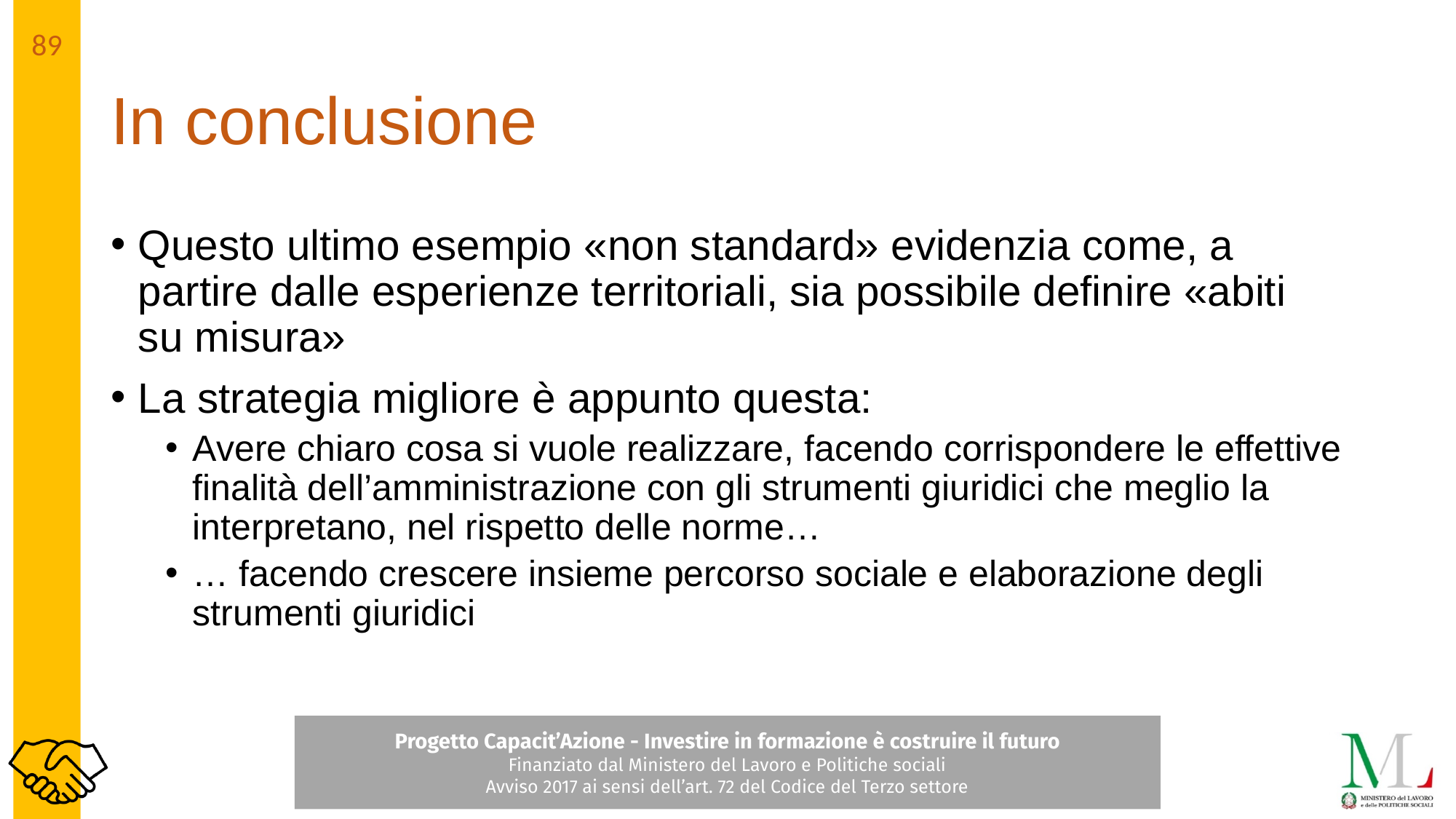

# In conclusione
Questo ultimo esempio «non standard» evidenzia come, a partire dalle esperienze territoriali, sia possibile definire «abiti su misura»
La strategia migliore è appunto questa:
Avere chiaro cosa si vuole realizzare, facendo corrispondere le effettive finalità dell’amministrazione con gli strumenti giuridici che meglio la interpretano, nel rispetto delle norme…
… facendo crescere insieme percorso sociale e elaborazione degli strumenti giuridici

89